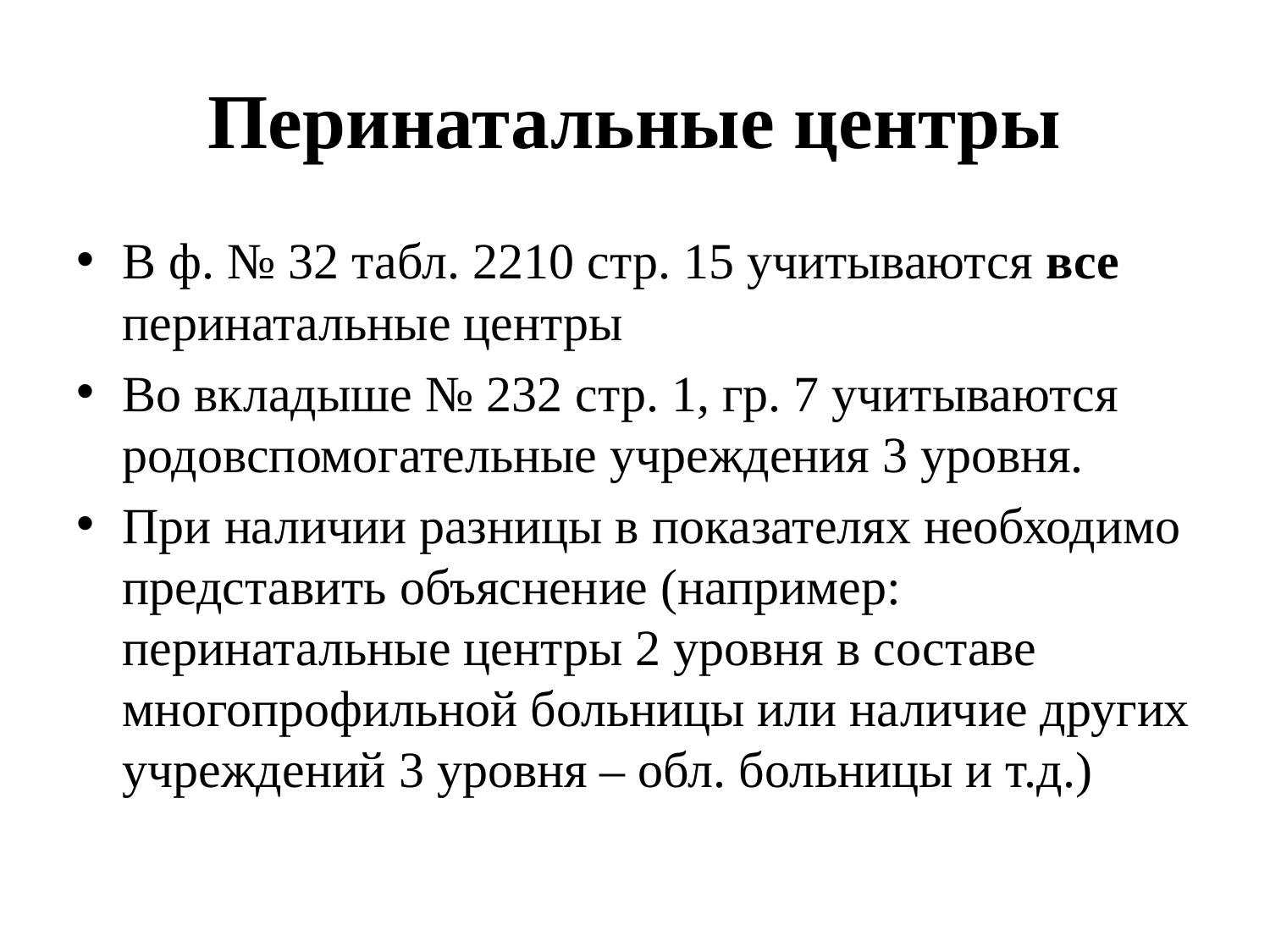

# Перинатальные центры
В ф. № 32 табл. 2210 стр. 15 учитываются все перинатальные центры
Во вкладыше № 232 стр. 1, гр. 7 учитываются родовспомогательные учреждения 3 уровня.
При наличии разницы в показателях необходимо представить объяснение (например: перинатальные центры 2 уровня в составе многопрофильной больницы или наличие других учреждений 3 уровня – обл. больницы и т.д.)